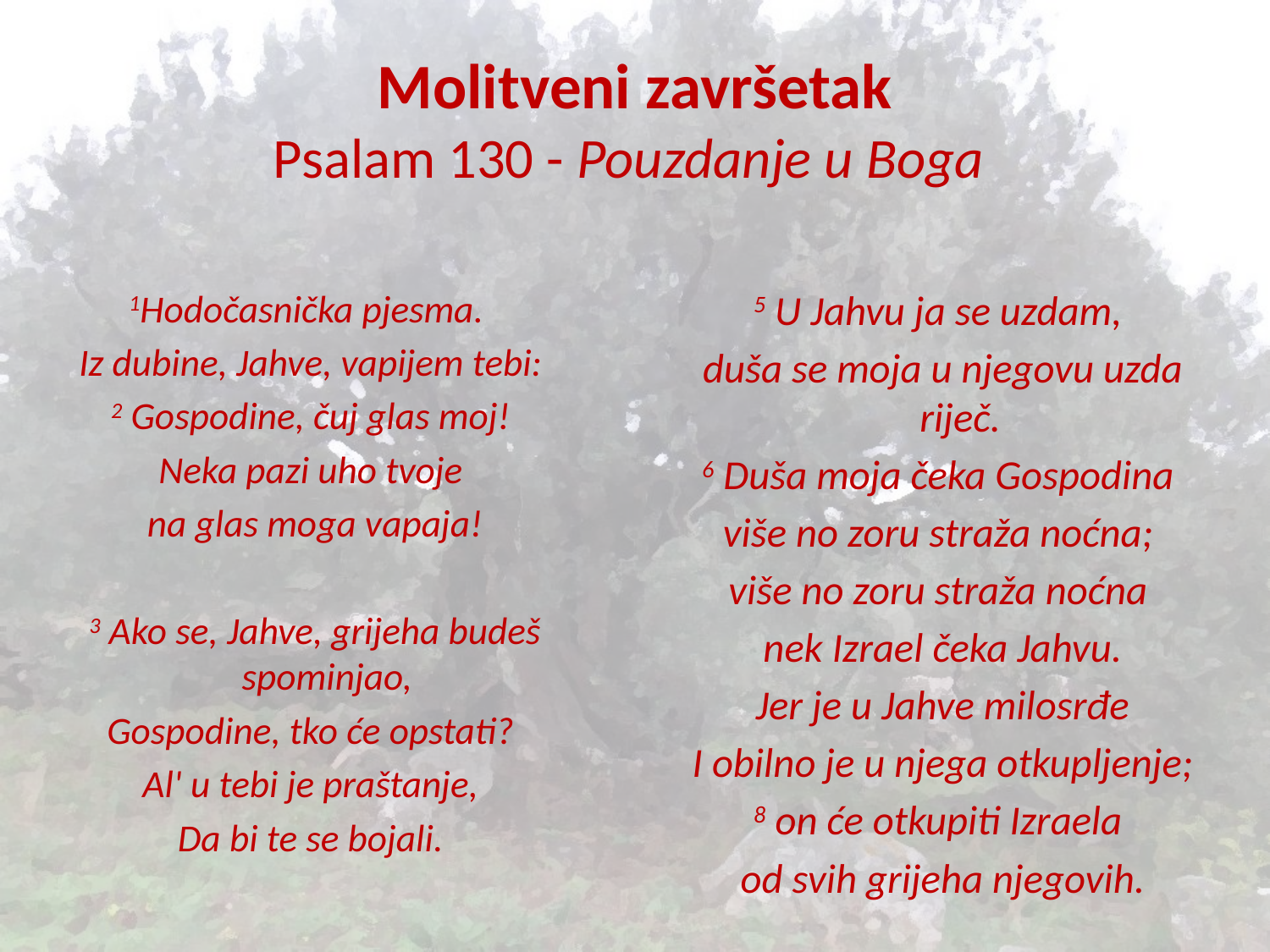

# Molitveni završetak Psalam 130 - Pouzdanje u Boga
5 U Jahvu ja se uzdam,
duša se moja u njegovu uzda riječ.
6 Duša moja čeka Gospodina
više no zoru straža noćna;
više no zoru straža noćna
nek Izrael čeka Jahvu.
Jer je u Jahve milosrđe
I obilno je u njega otkupljenje;
8 on će otkupiti Izraela
od svih grijeha njegovih.
1Hodočasnička pjesma.
Iz dubine, Jahve, vapijem tebi:
 2 Gospodine, čuj glas moj!
Neka pazi uho tvoje
 na glas moga vapaja!

 3 Ako se, Jahve, grijeha budeš spominjao,
Gospodine, tko će opstati?
Al' u tebi je praštanje,
 Da bi te se bojali.